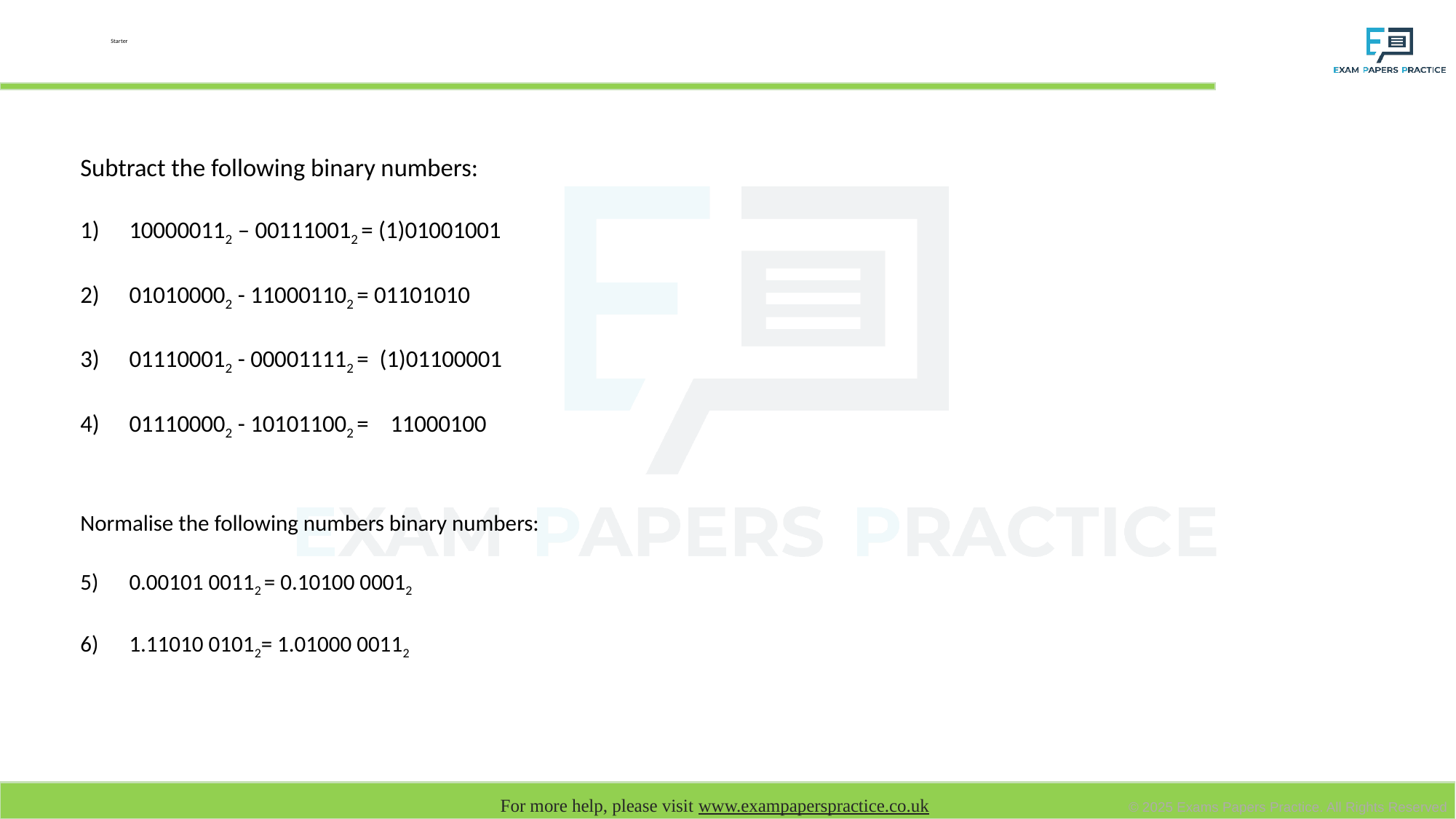

# Starter
Subtract the following binary numbers:
100000112 – 001110012 = (1)01001001
010100002 - 110001102 = 01101010
011100012 - 000011112 =  (1)01100001
011100002 - 101011002 =    11000100

Normalise the following numbers binary numbers:
0.00101 00112 = 0.10100 00012
1.11010 01012= 1.01000 00112